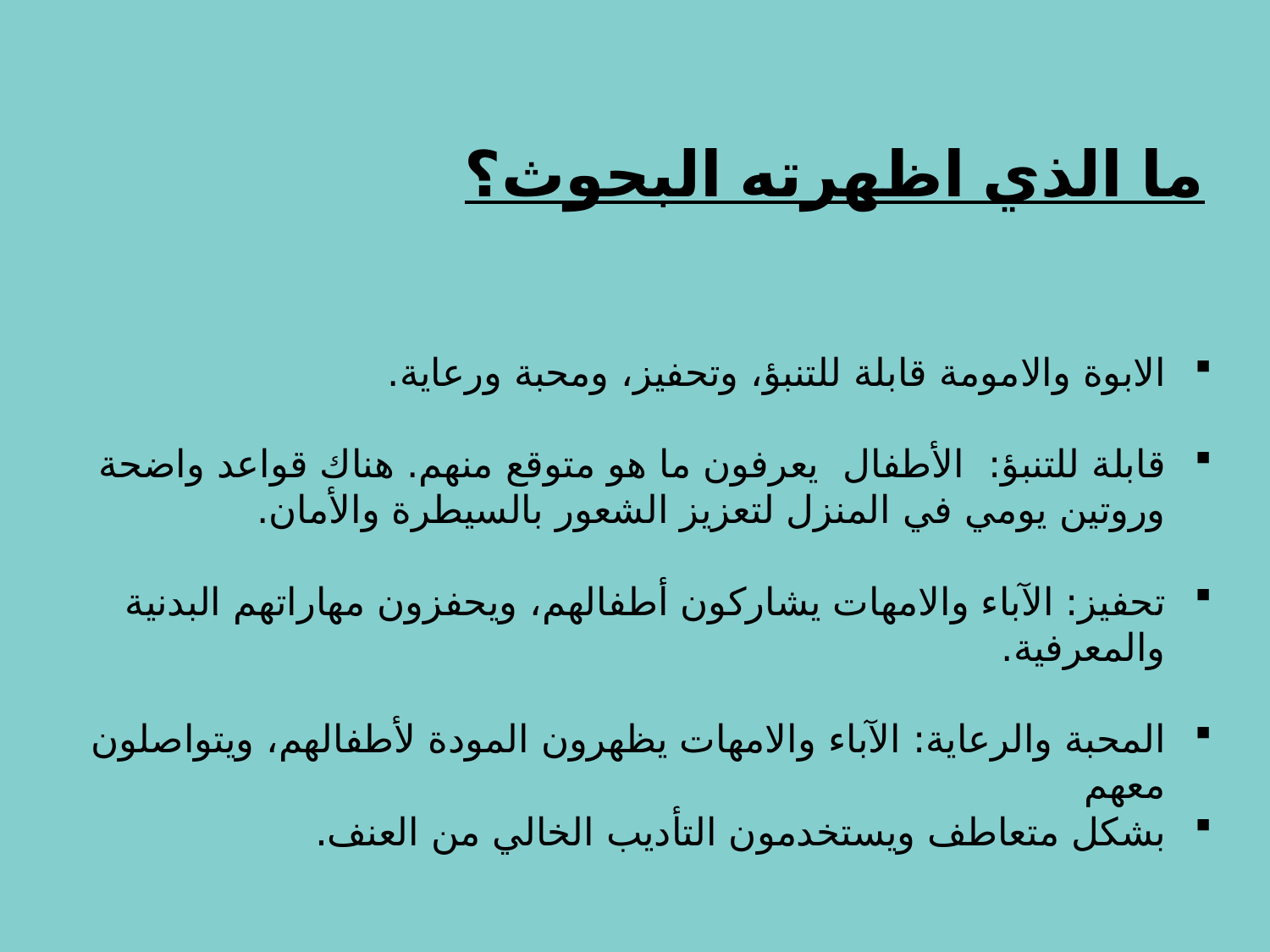

# ما الذي اظهرته البحوث؟

الابوة والامومة قابلة للتنبؤ، وتحفيز، ومحبة ورعاية.

قابلة للتنبؤ:  الأطفال  يعرفون ما هو متوقع منهم. هناك قواعد واضحة وروتين يومي في المنزل لتعزيز الشعور بالسيطرة والأمان.

تحفيز: الآباء والامهات يشاركون أطفالهم، ويحفزون مهاراتهم البدنية والمعرفية.

المحبة والرعاية: الآباء والامهات يظهرون المودة لأطفالهم، ويتواصلون معهم
بشكل متعاطف ويستخدمون التأديب الخالي من العنف.